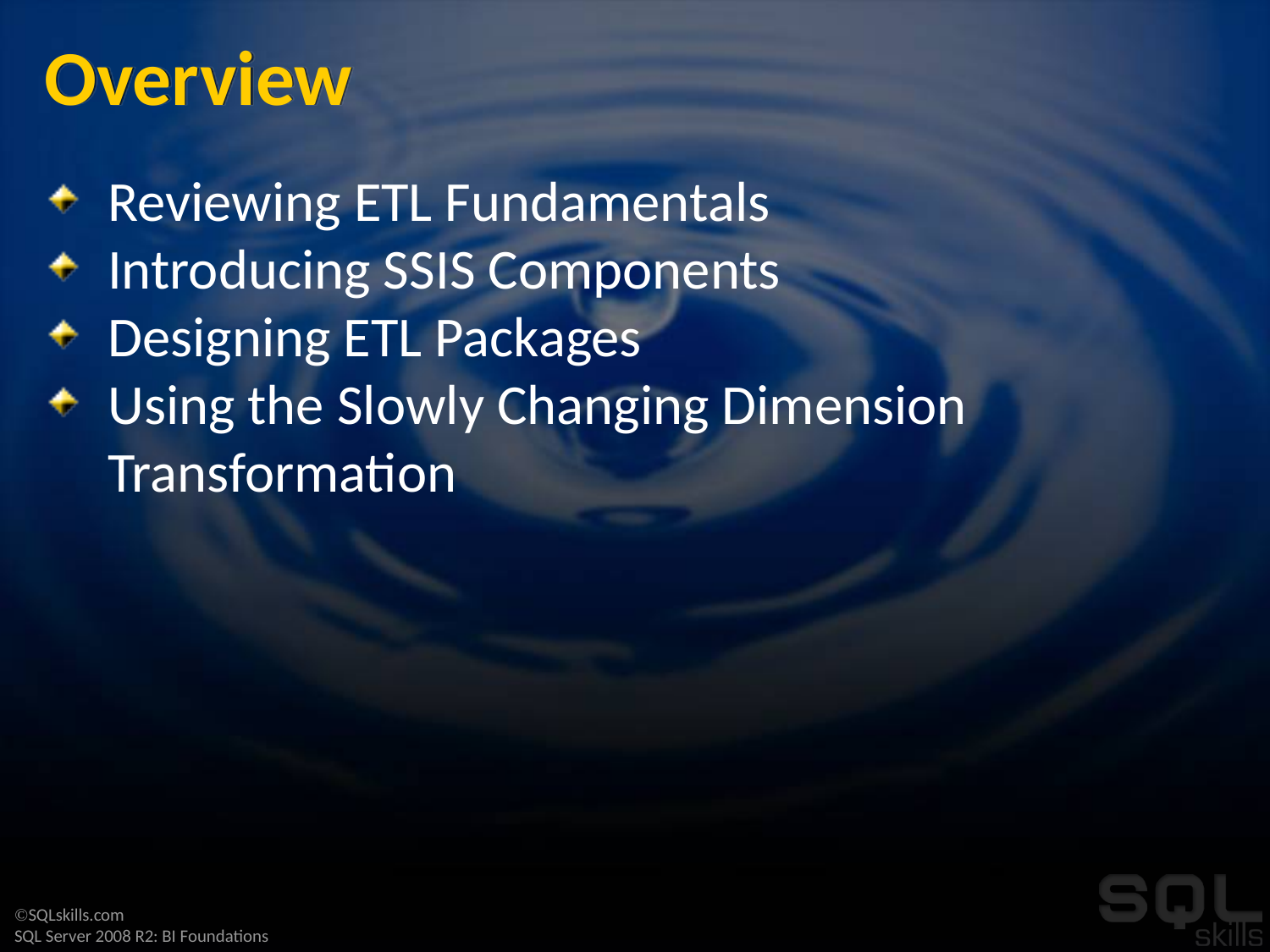

# Overview
Reviewing ETL Fundamentals
Introducing SSIS Components
Designing ETL Packages
Using the Slowly Changing Dimension Transformation